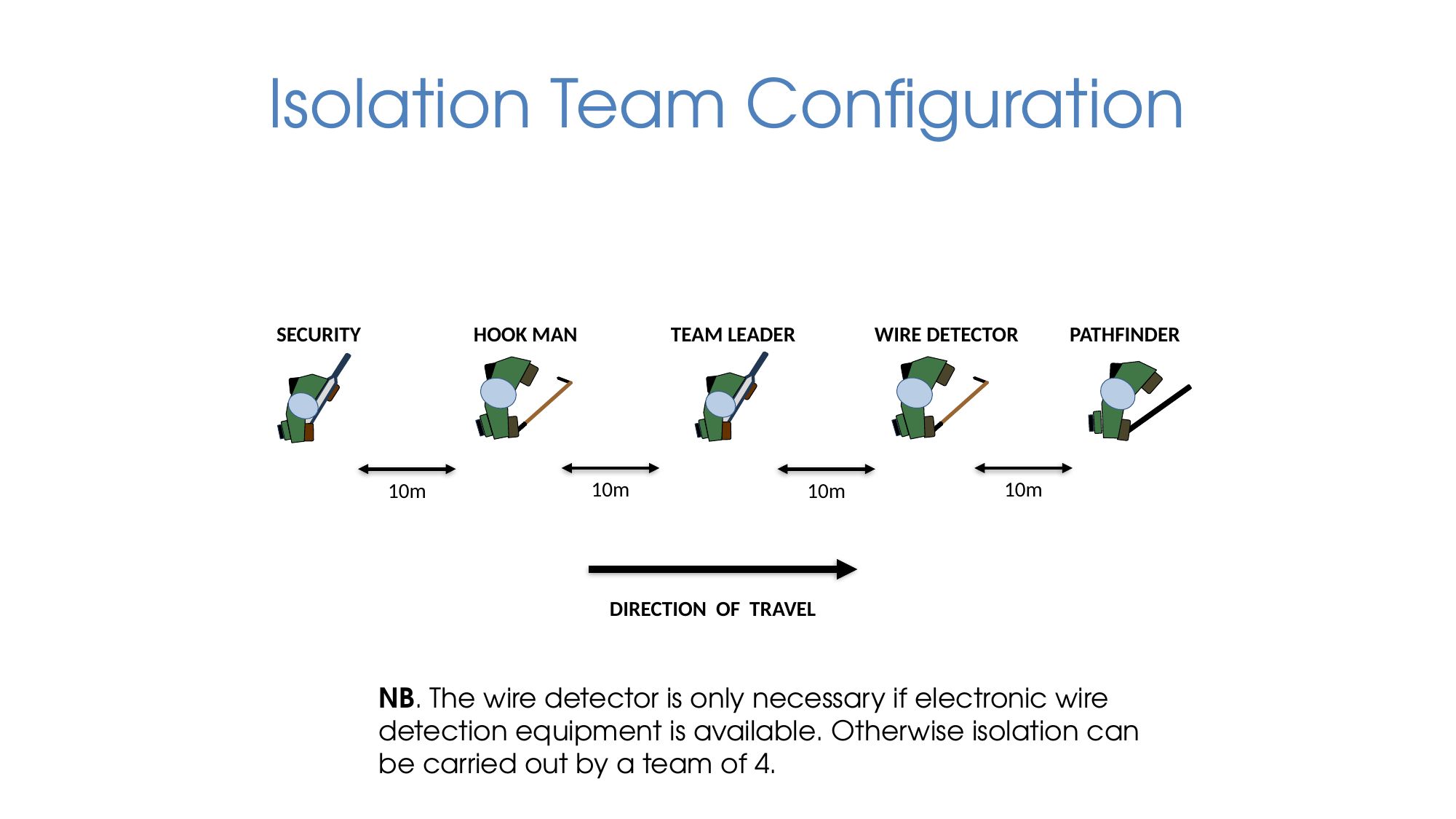

# Isolation Team Configuration
SECURITY
HOOK MAN
TEAM LEADER
WIRE DETECTOR
PATHFINDER

10m
10m
10m
10m
DIRECTION  OF  TRAVEL
NB. The wire detector is only necessary if electronic wire detection equipment is available. Otherwise isolation can be carried out by a team of 4.